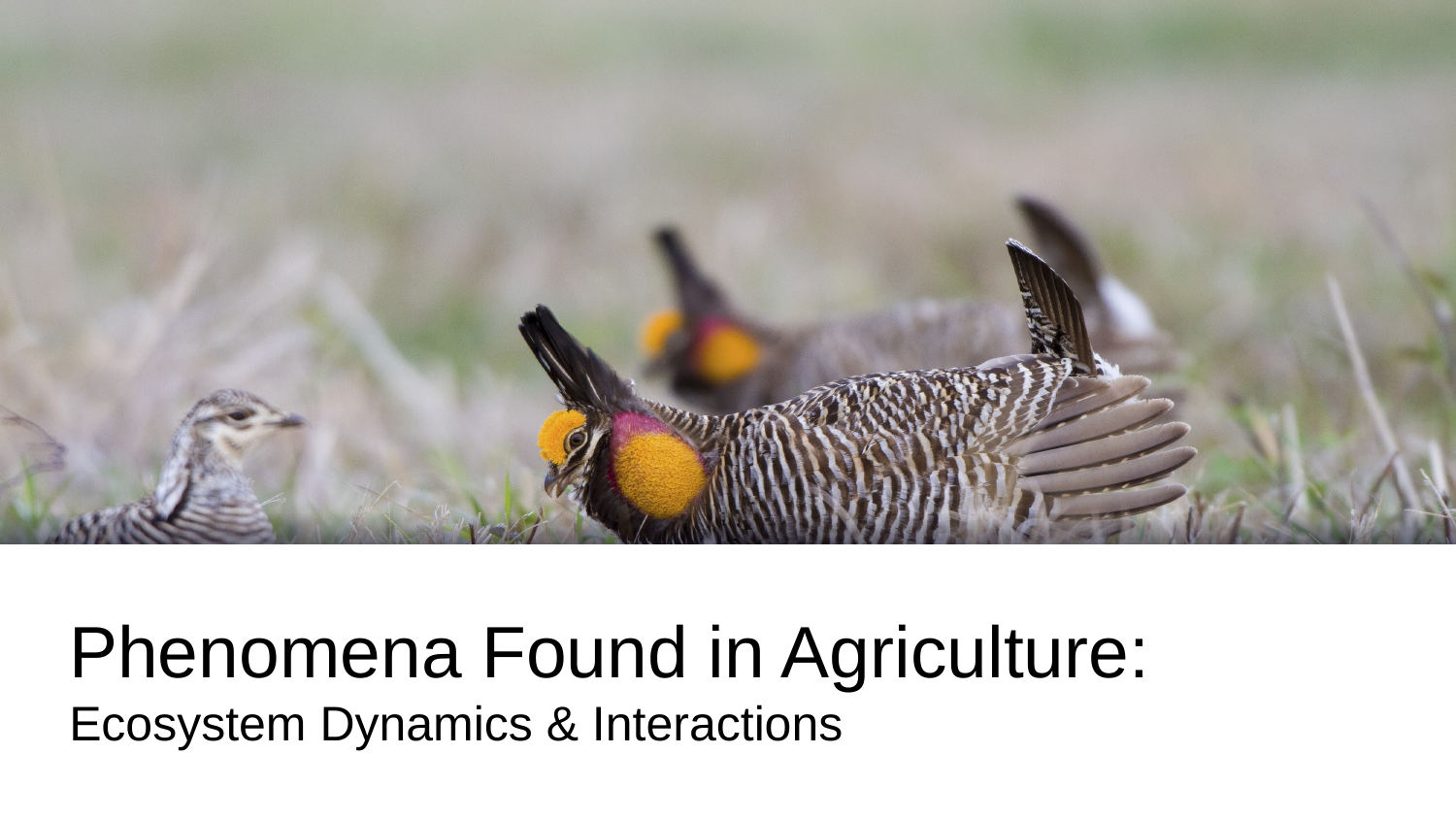

# Phenomena Found in Agriculture: Ecosystem Dynamics & Interactions